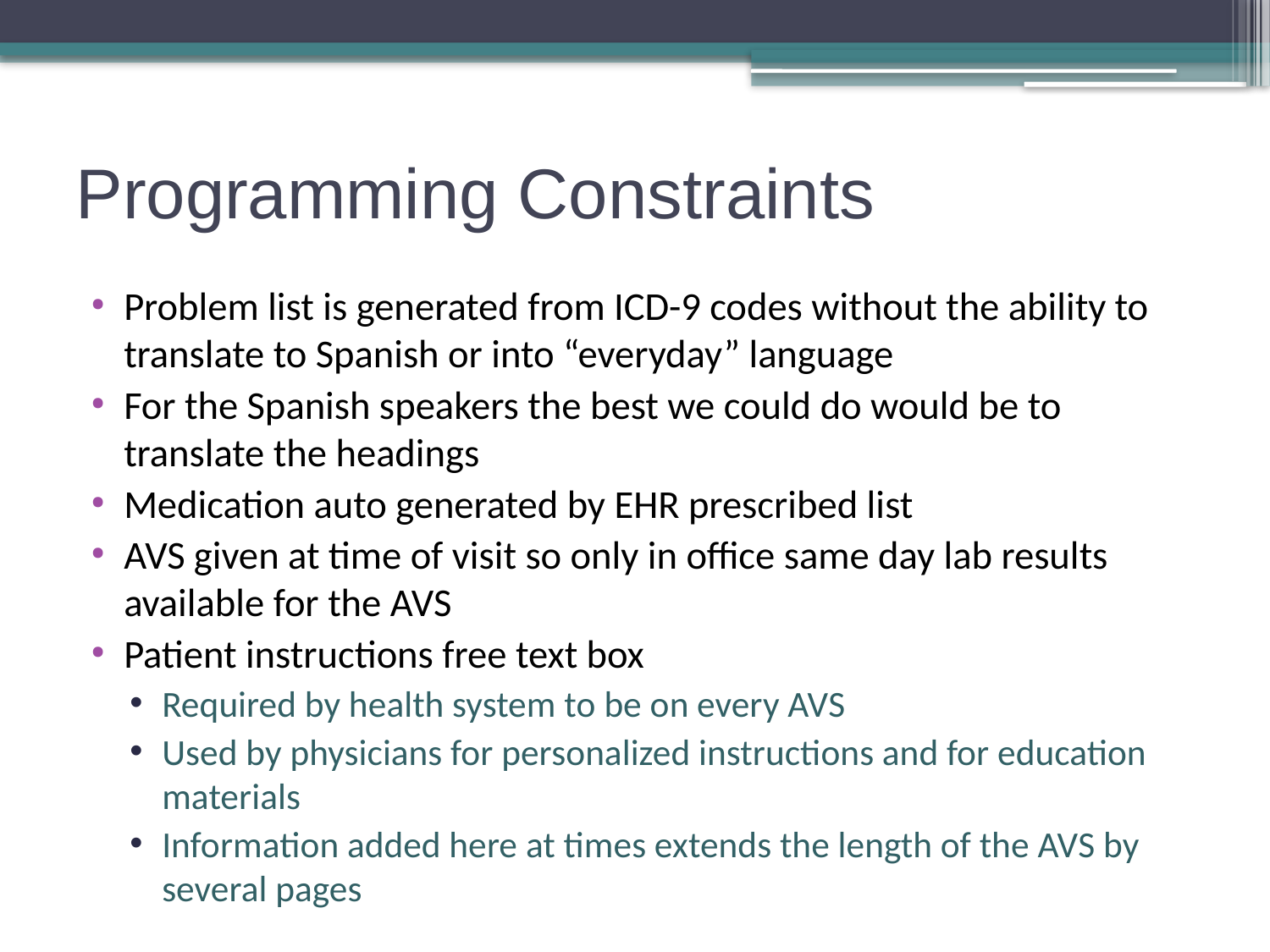

# Programming Constraints
Problem list is generated from ICD-9 codes without the ability to translate to Spanish or into “everyday” language
For the Spanish speakers the best we could do would be to translate the headings
Medication auto generated by EHR prescribed list
AVS given at time of visit so only in office same day lab results available for the AVS
Patient instructions free text box
Required by health system to be on every AVS
Used by physicians for personalized instructions and for education materials
Information added here at times extends the length of the AVS by several pages